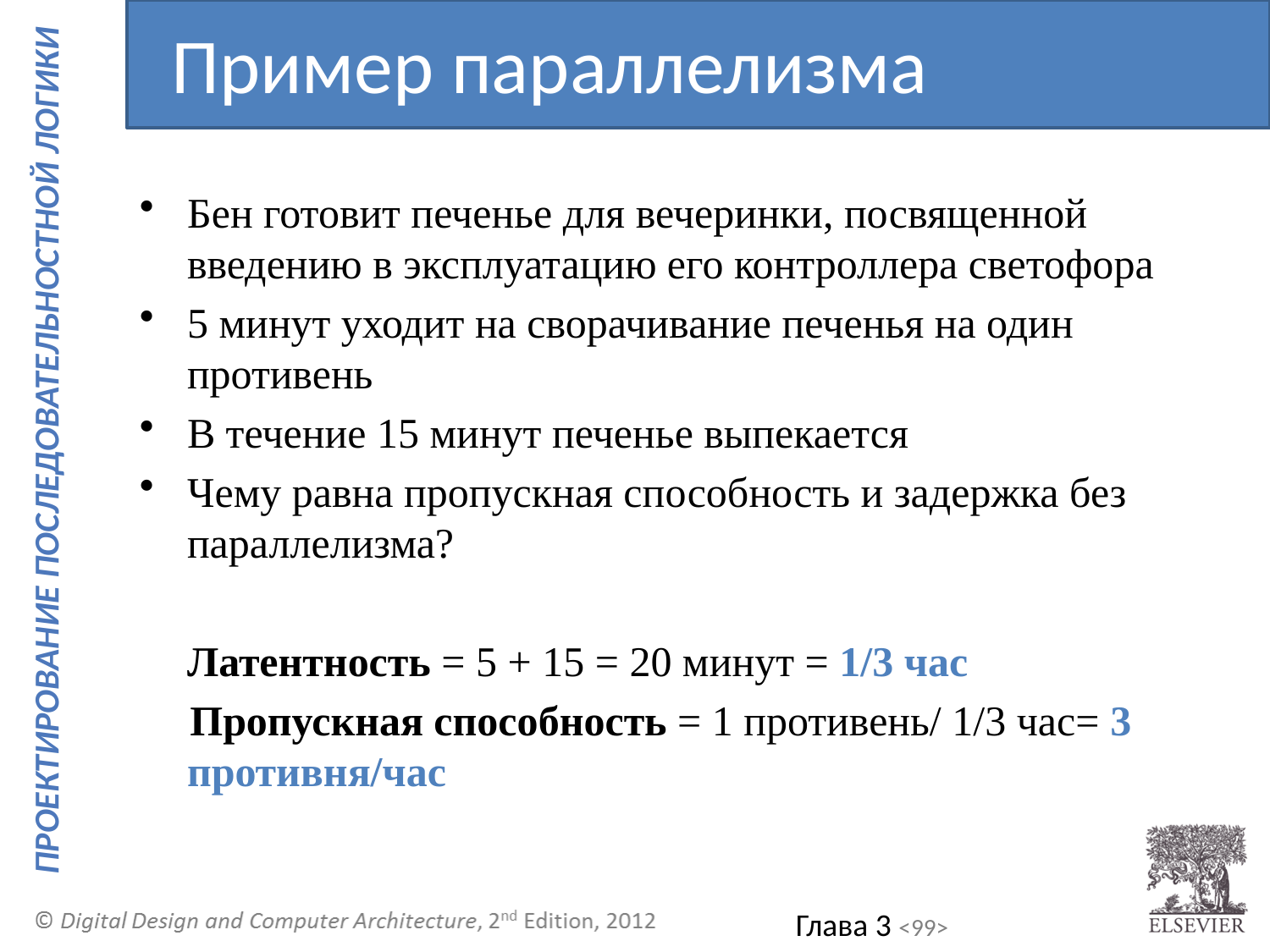

Пример параллелизма

Бен готовит печенье для вечеринки, посвященной введению в эксплуатацию его контроллера светофора
5 минут уходит на сворачивание печенья на один противень
В течение 15 минут печенье выпекается
Чему равна пропускная способность и задержка без параллелизма?

	Латентность = 5 + 15 = 20 минут = 1/3 час
       Пропускная способность = 1 противень/ 1/3 час= 3 противня/час